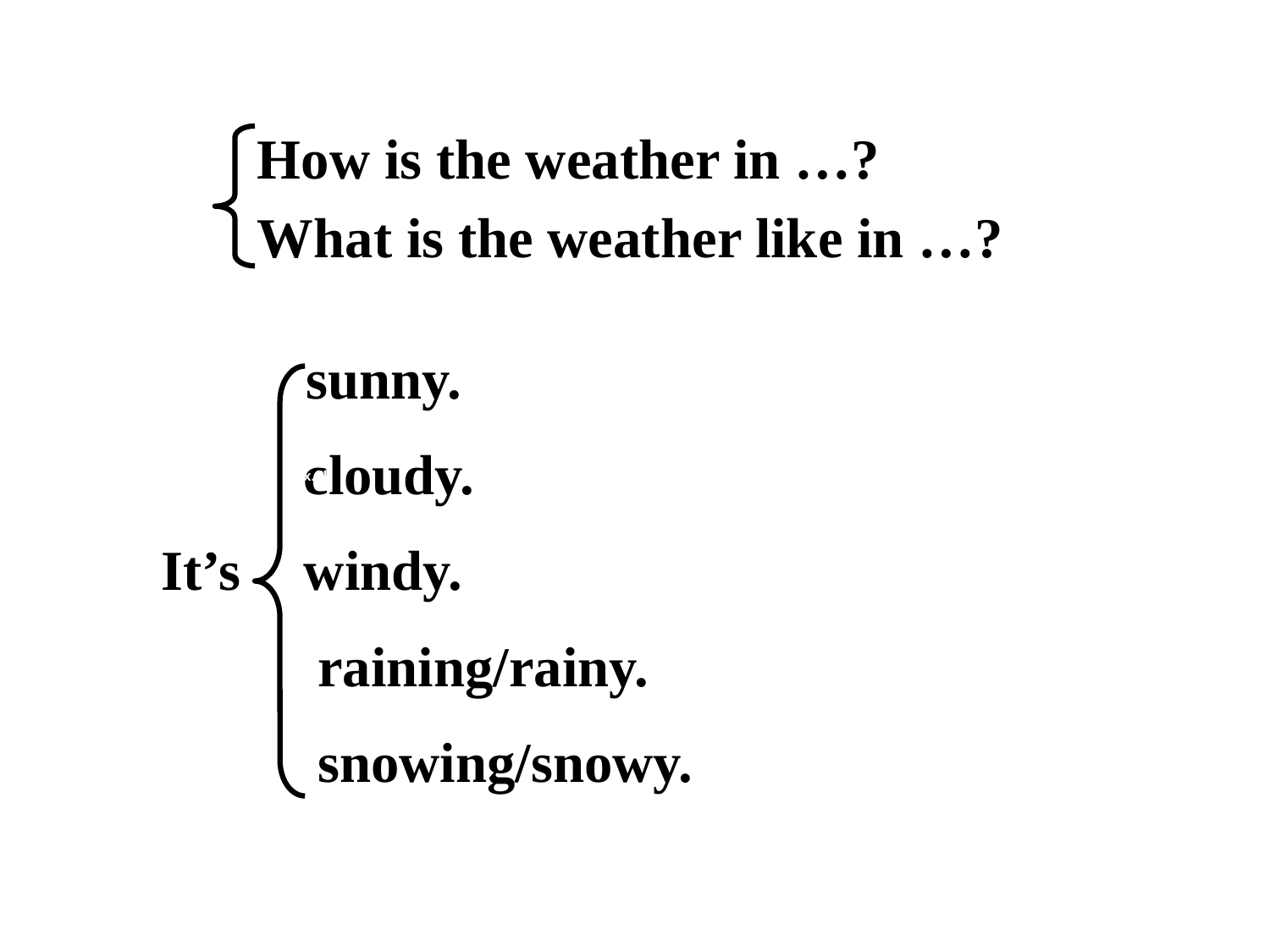

How is the weather in …?
What is the weather like in …?

               sunny.
           cloudy.
 It’s    windy.
            raining/rainy.
            snowing/snowy.

Zx.xk